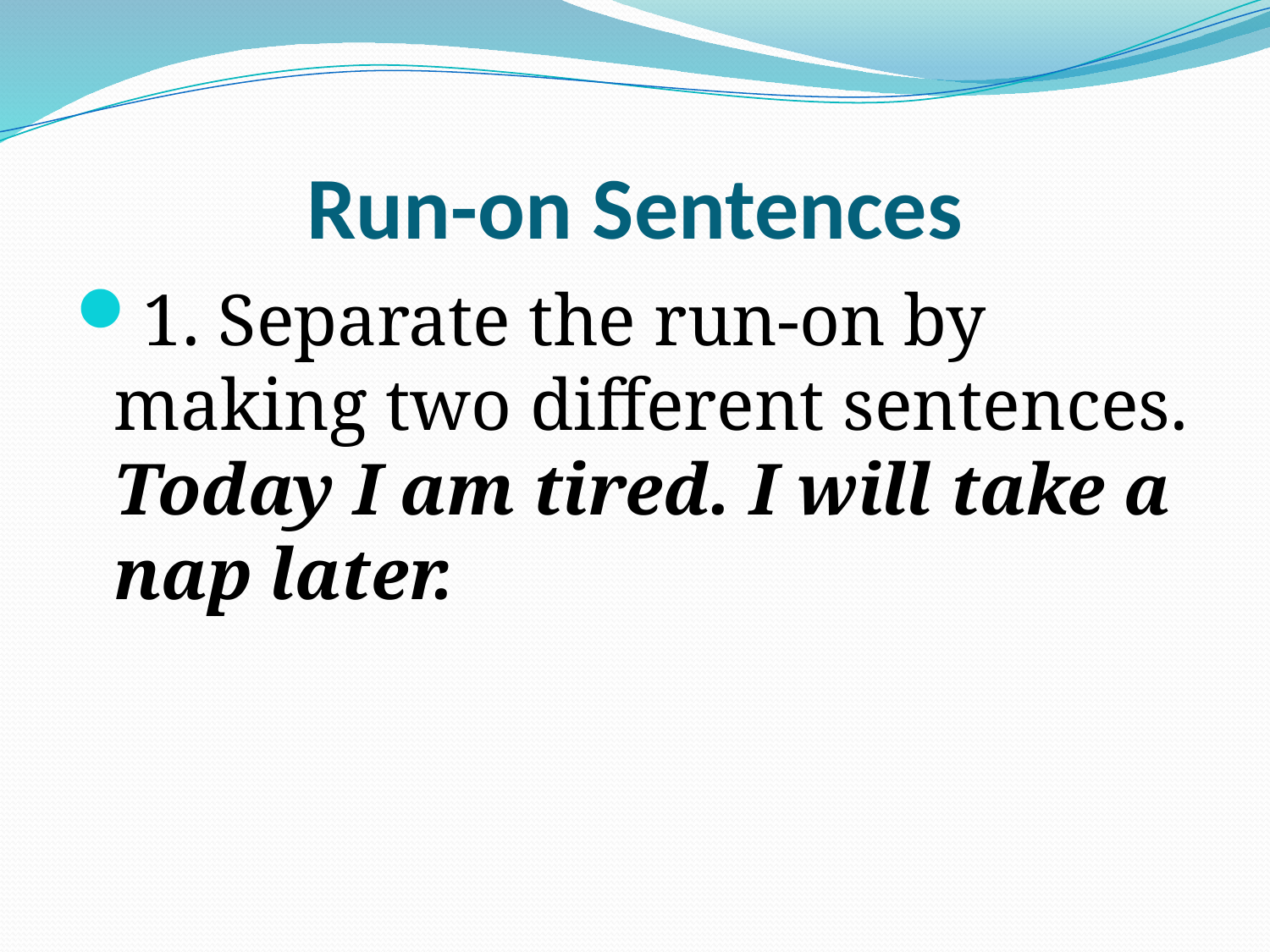

# Run-on Sentences
1. Separate the run-on by making two different sentences.
Today I am tired. I will take a nap later.